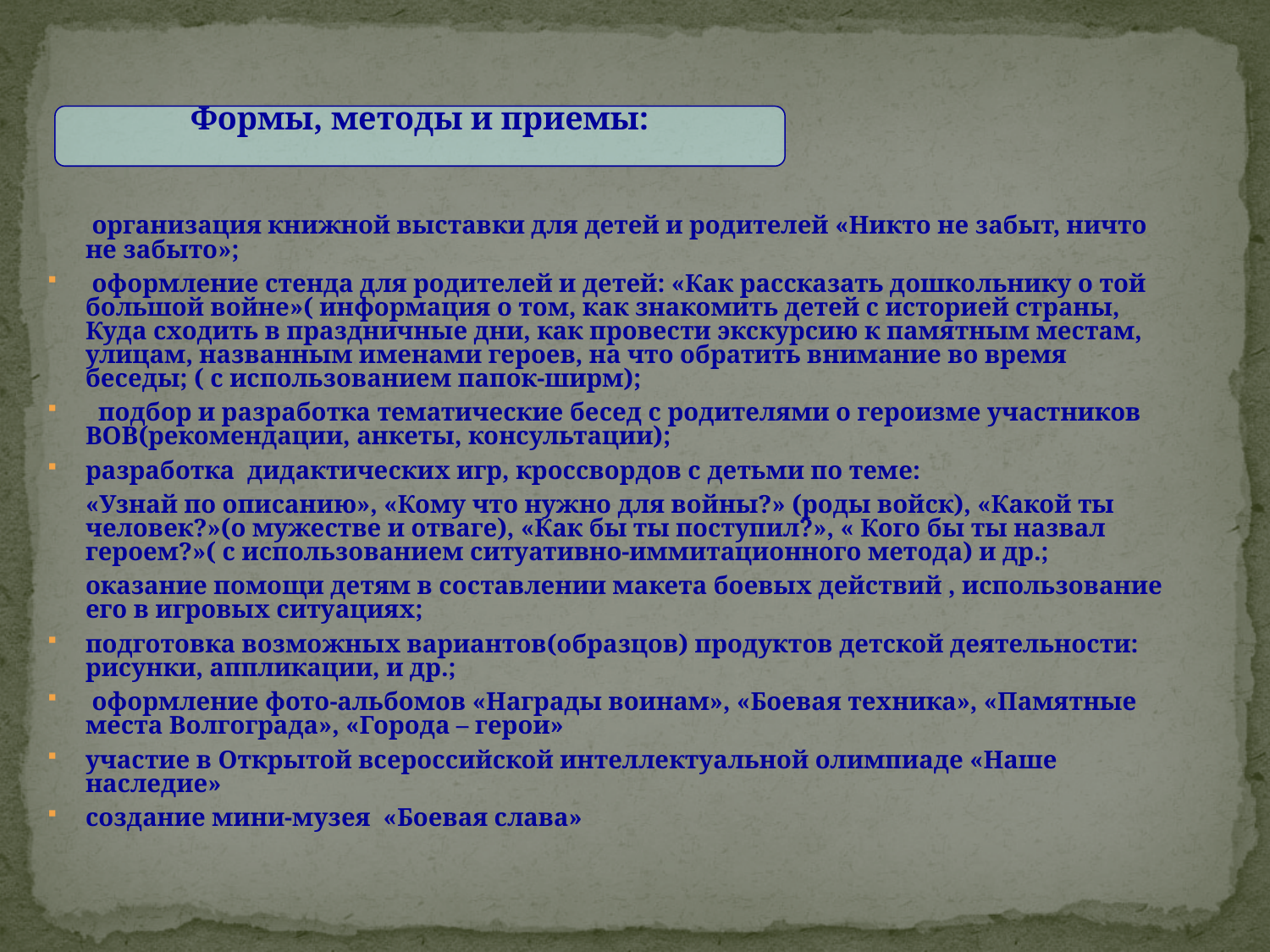

#
Формы, методы и приемы:
      организация книжной выставки для детей и родителей «Никто не забыт, ничто не забыто»;
 оформление стенда для родителей и детей: «Как рассказать дошкольнику о той большой войне»( информация о том, как знакомить детей с историей страны, Куда сходить в праздничные дни, как провести экскурсию к памятным местам, улицам, названным именами героев, на что обратить внимание во время беседы; ( с использованием папок-ширм);
  подбор и разработка тематические бесед с родителями о героизме участников ВОВ(рекомендации, анкеты, консультации);
разработка  дидактических игр, кроссвордов с детьми по теме:
      «Узнай по описанию», «Кому что нужно для войны?» (роды войск), «Какой ты    человек?»(о мужестве и отваге), «Как бы ты поступил?», « Кого бы ты назвал героем?»( с использованием ситуативно-иммитационного метода) и др.;
      оказание помощи детям в составлении макета боевых действий , использование его в игровых ситуациях;
подготовка возможных вариантов(образцов) продуктов детской деятельности:   рисунки, аппликации, и др.;
 оформление фото-альбомов «Награды воинам», «Боевая техника», «Памятные места Волгограда», «Города – герои»
участие в Открытой всероссийской интеллектуальной олимпиаде «Наше наследие»
создание мини-музея  «Боевая слава»